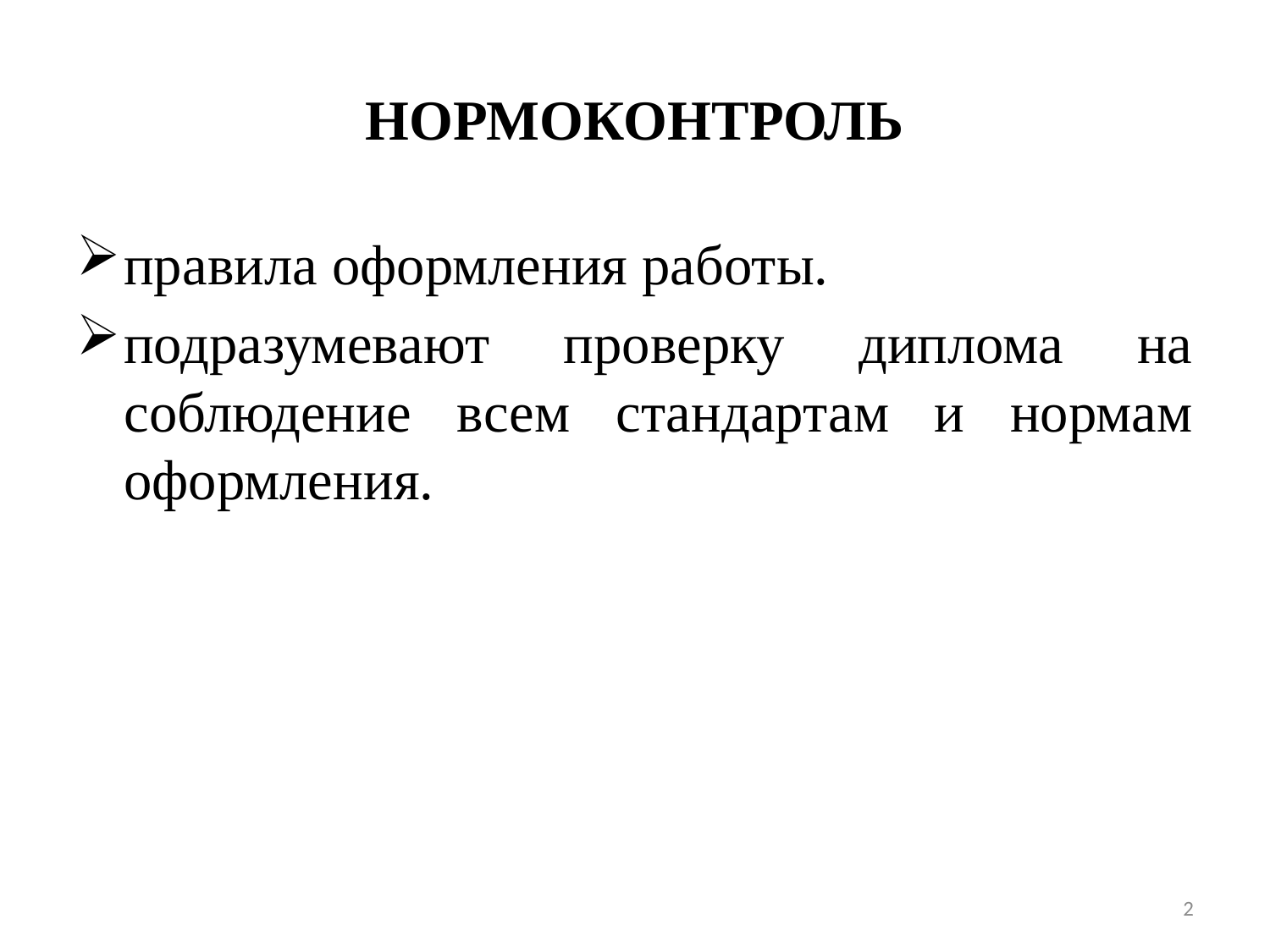

# НОРМОКОНТРОЛЬ
правила оформления работы.
подразумевают проверку диплома на соблюдение всем стандартам и нормам оформления.
2